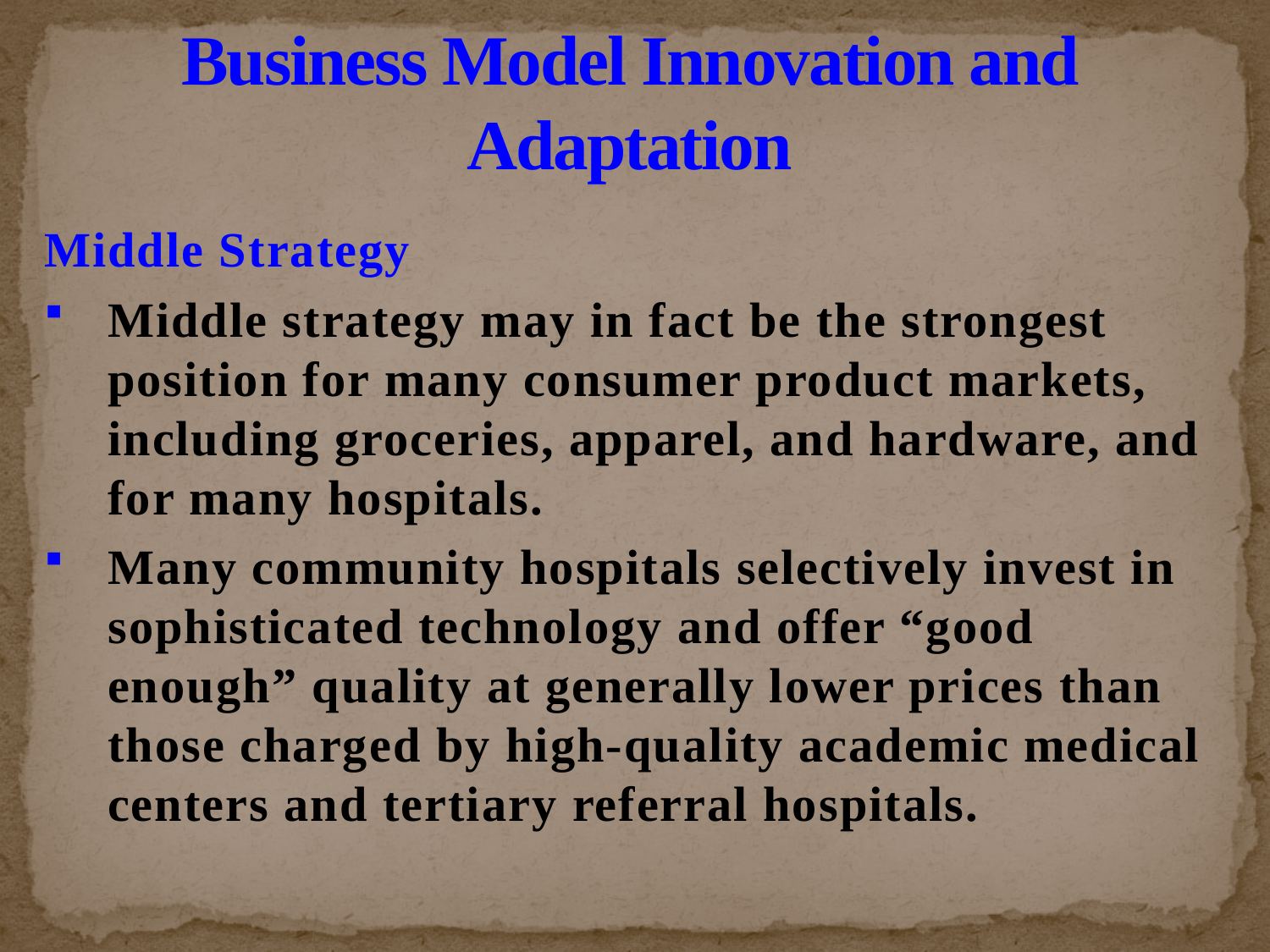

# Business Model Innovation and Adaptation
Middle Strategy
Middle strategy may in fact be the strongest position for many consumer product markets, including groceries, apparel, and hardware, and for many hospitals.
Many community hospitals selectively invest in sophisticated technology and offer “good enough” quality at generally lower prices than those charged by high-quality academic medical centers and tertiary referral hospitals.